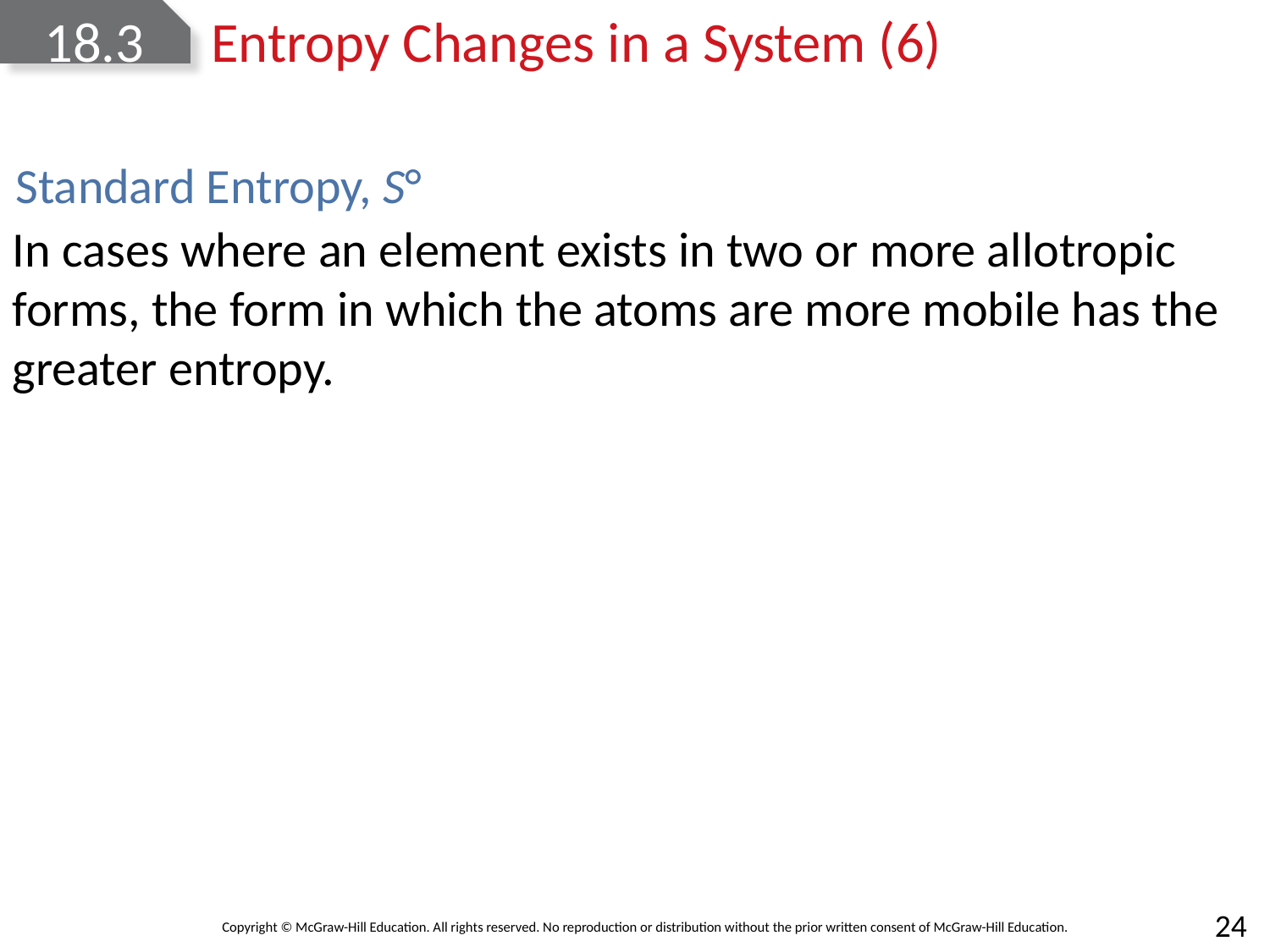

# 18.3	Entropy Changes in a System (6)
Standard Entropy, S°
In cases where an element exists in two or more allotropic forms, the form in which the atoms are more mobile has the greater entropy.